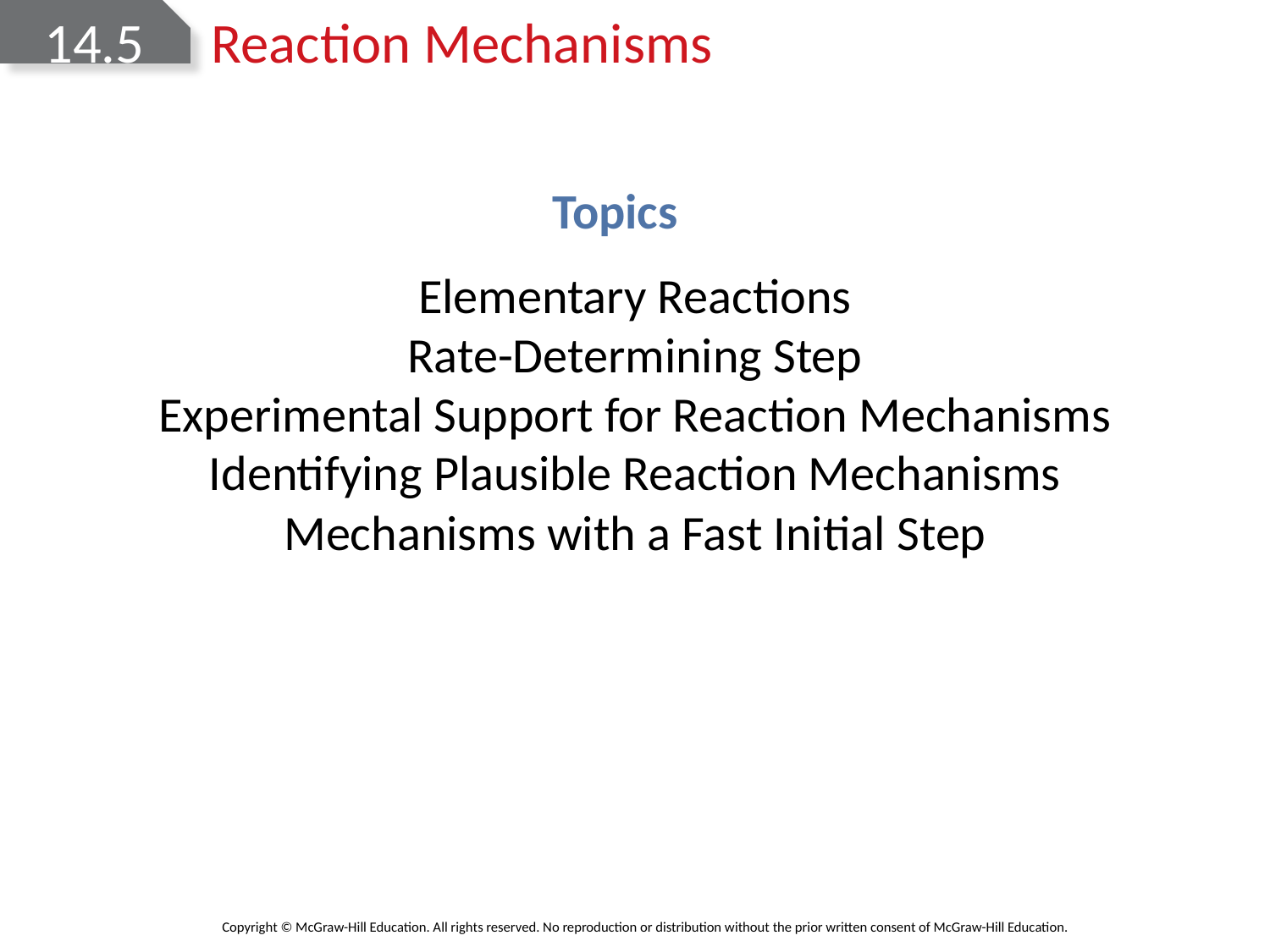

# 14.5 Reaction Mechanisms
Topics
Elementary Reactions
Rate-Determining Step
Experimental Support for Reaction Mechanisms
Identifying Plausible Reaction Mechanisms
Mechanisms with a Fast Initial Step